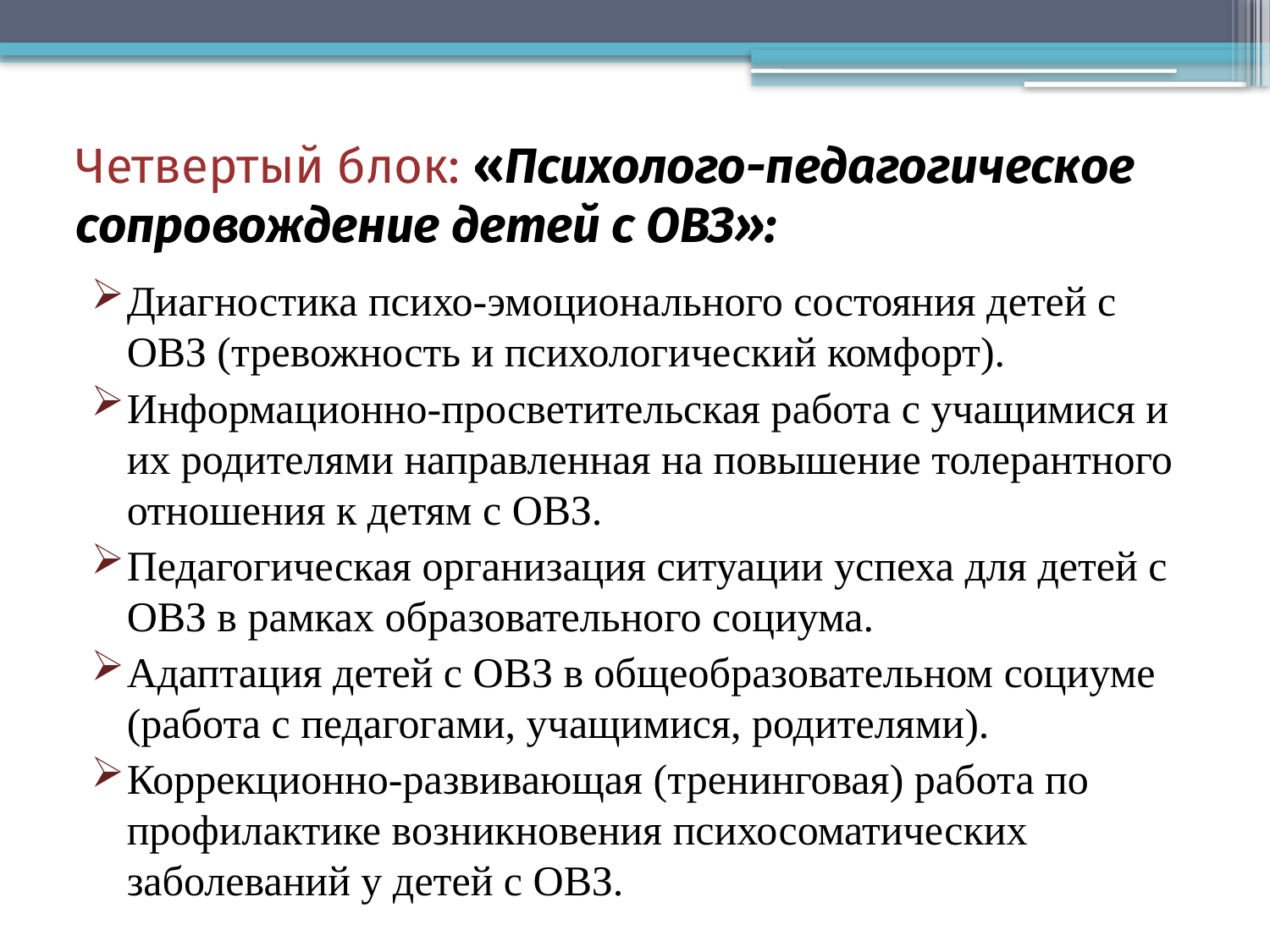

# Четвертый блок: «Психолого-педагогическое сопровождение детей с ОВЗ»:
Диагностика психо-эмоционального состояния детей с ОВЗ (тревожность и психологический комфорт).
Информационно-просветительская работа с учащимися и их родителями направленная на повышение толерантного отношения к детям с ОВЗ.
Педагогическая организация ситуации успеха для детей с ОВЗ в рамках образовательного социума.
Адаптация детей с ОВЗ в общеобразовательном социуме (работа с педагогами, учащимися, родителями).
Коррекционно-развивающая (тренинговая) работа по профилактике возникновения психосоматических заболеваний у детей с ОВЗ.